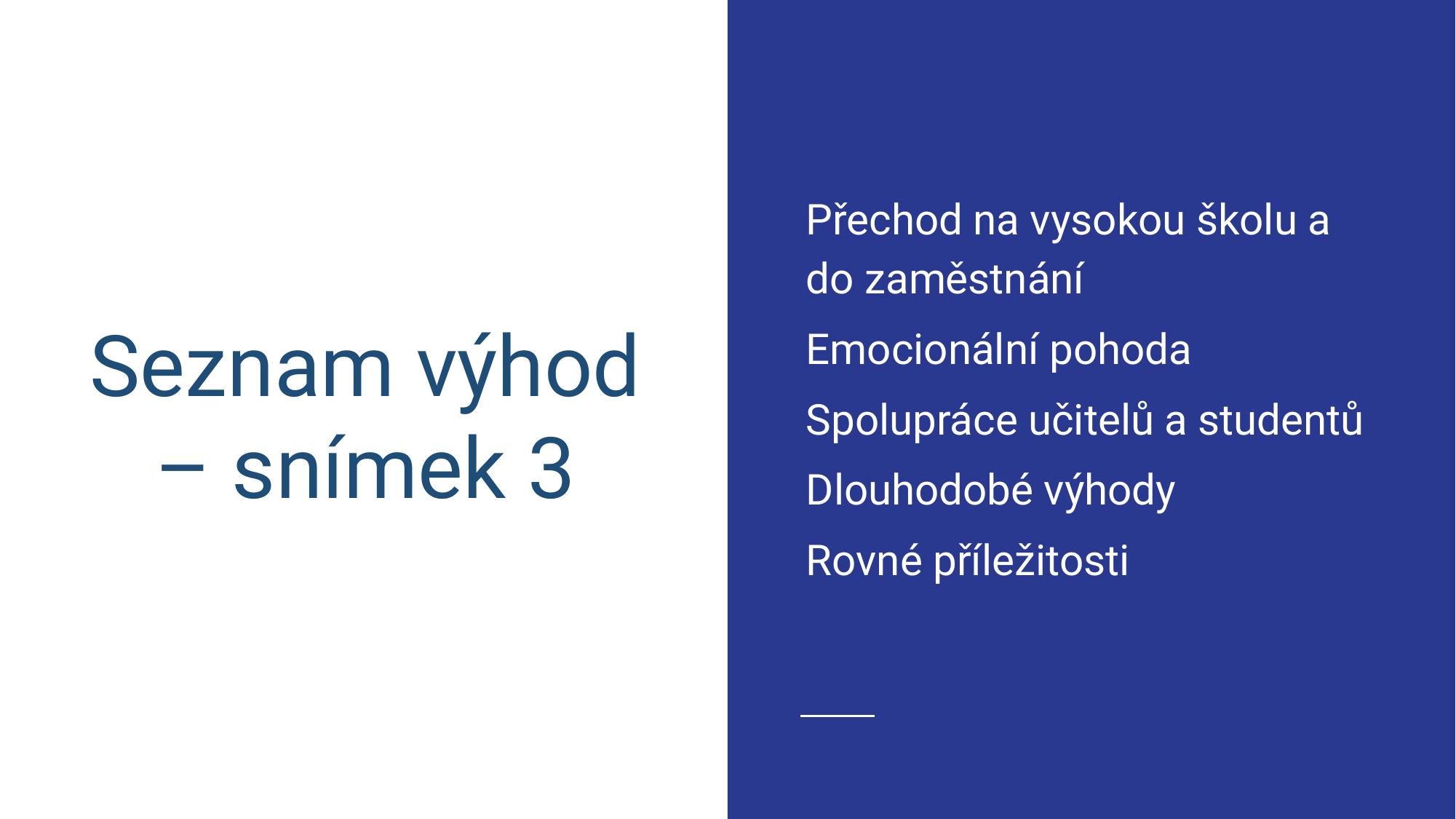

Přechod na vysokou školu a do zaměstnání
Emocionální pohoda
Spolupráce učitelů a studentů
Dlouhodobé výhody
Rovné příležitosti

# Seznam výhod – snímek 3